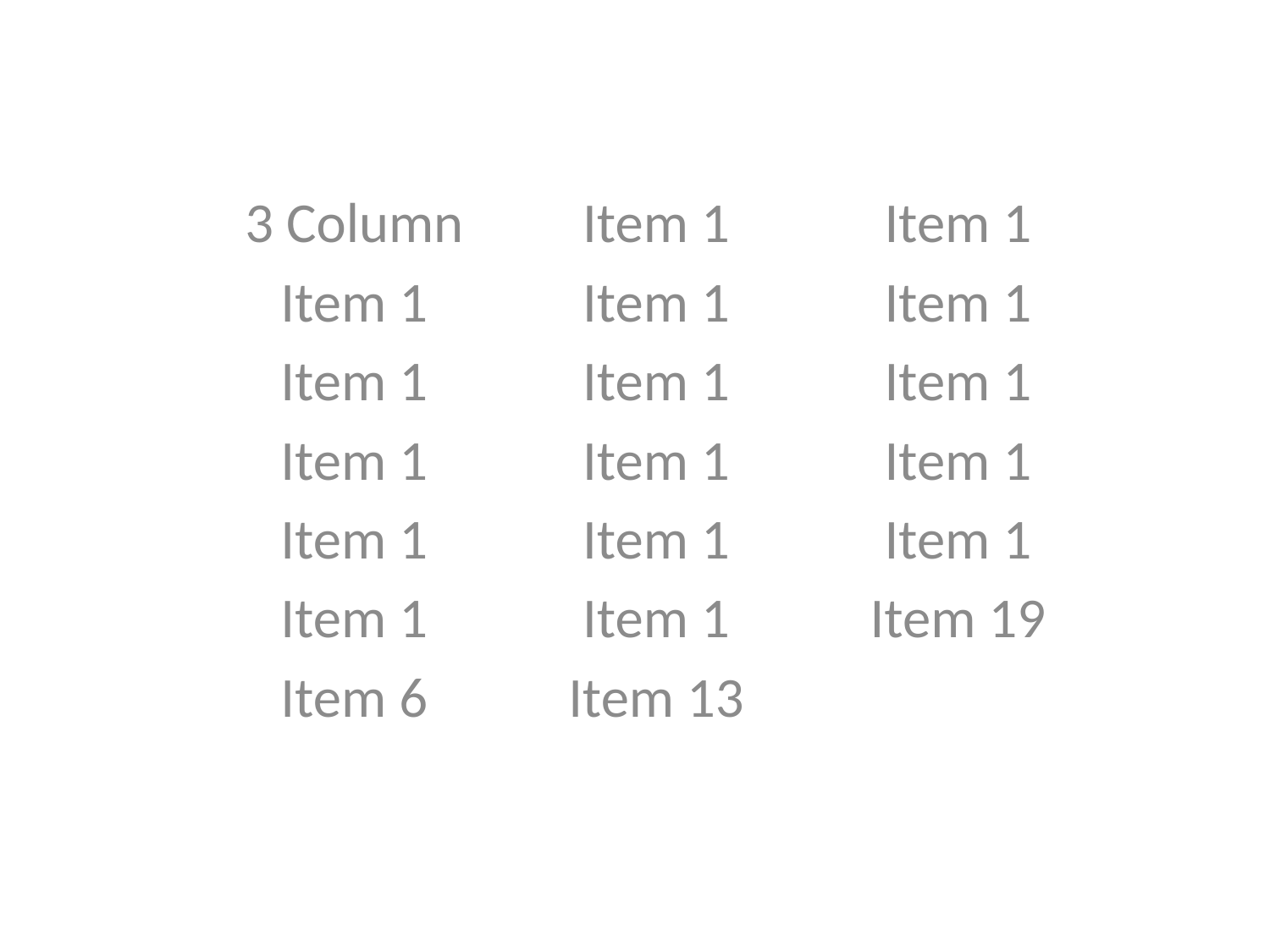

3 Column
Item 1
Item 1
Item 1
Item 1
Item 1
Item 6
Item 1
Item 1
Item 1
Item 1
Item 1
Item 1
Item 13
Item 1
Item 1
Item 1
Item 1
Item 1
Item 19